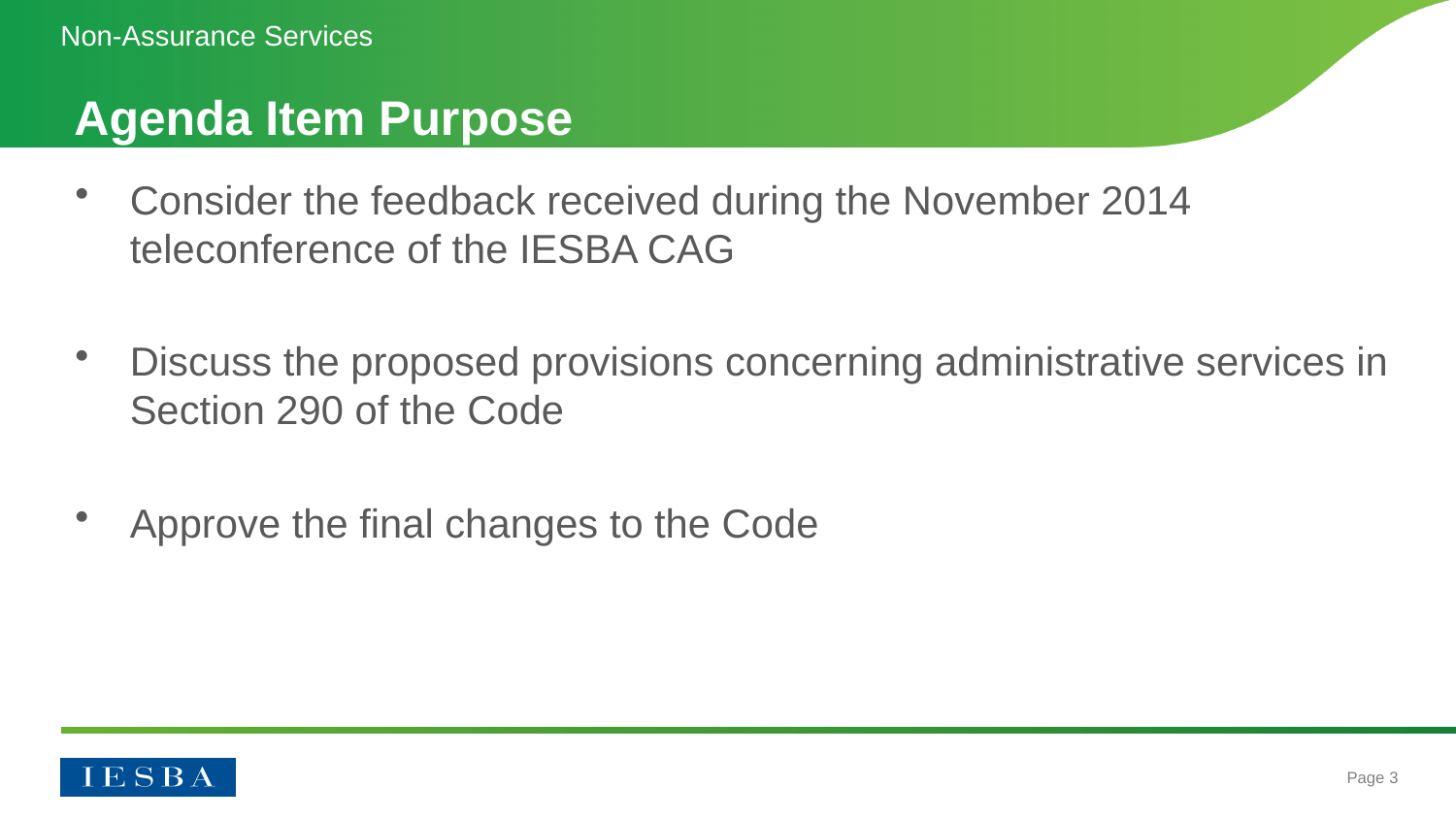

Non-Assurance Services

# Agenda Item Purpose
Consider the feedback received during the November 2014 teleconference of the IESBA CAG

Discuss the proposed provisions concerning administrative services in Section 290 of the Code

Approve the final changes to the Code